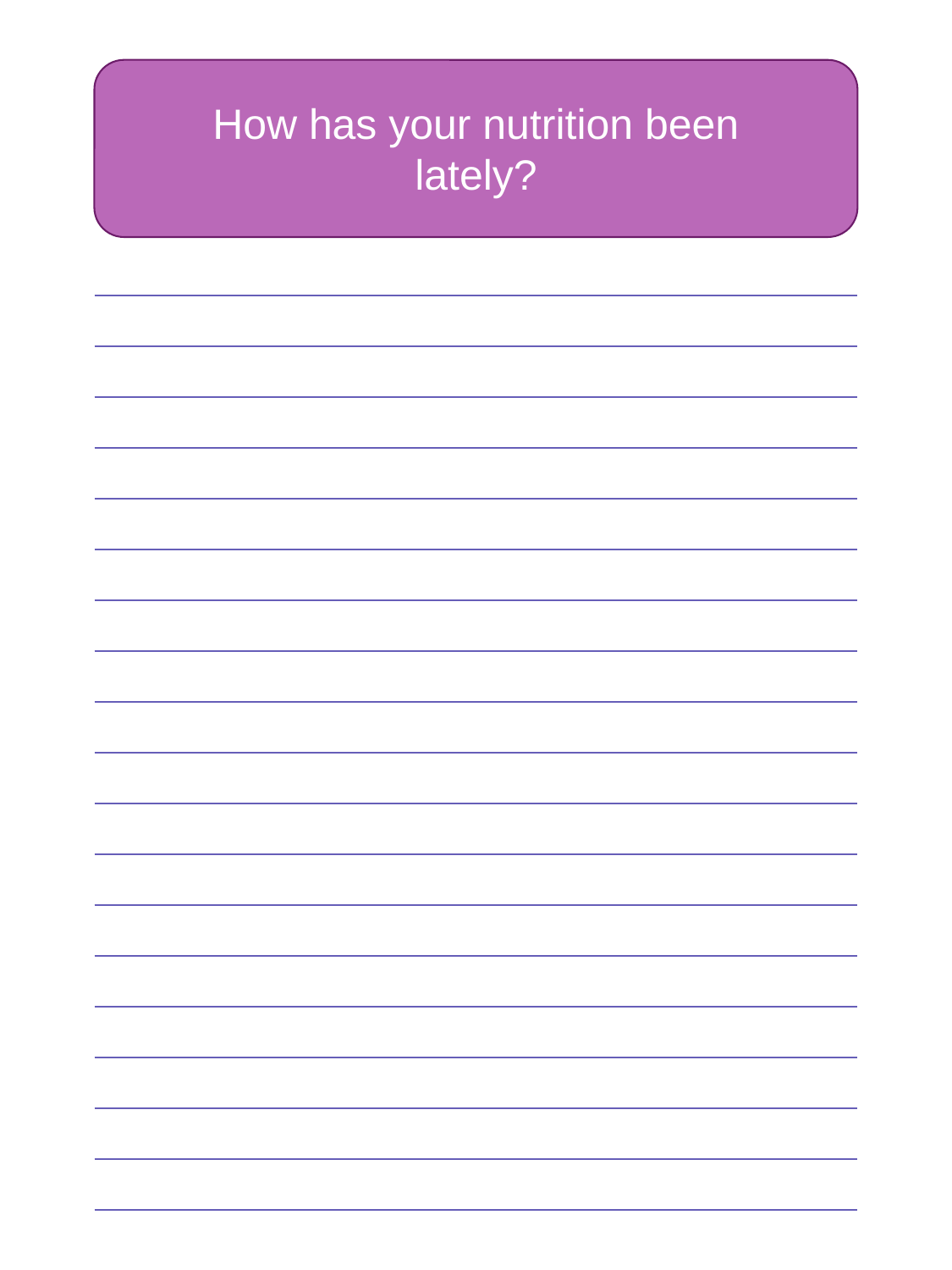

How has your nutrition been lately?
|  |
| --- |
|  |
|  |
|  |
|  |
|  |
|  |
|  |
|  |
|  |
|  |
|  |
|  |
|  |
|  |
|  |
|  |
|  |